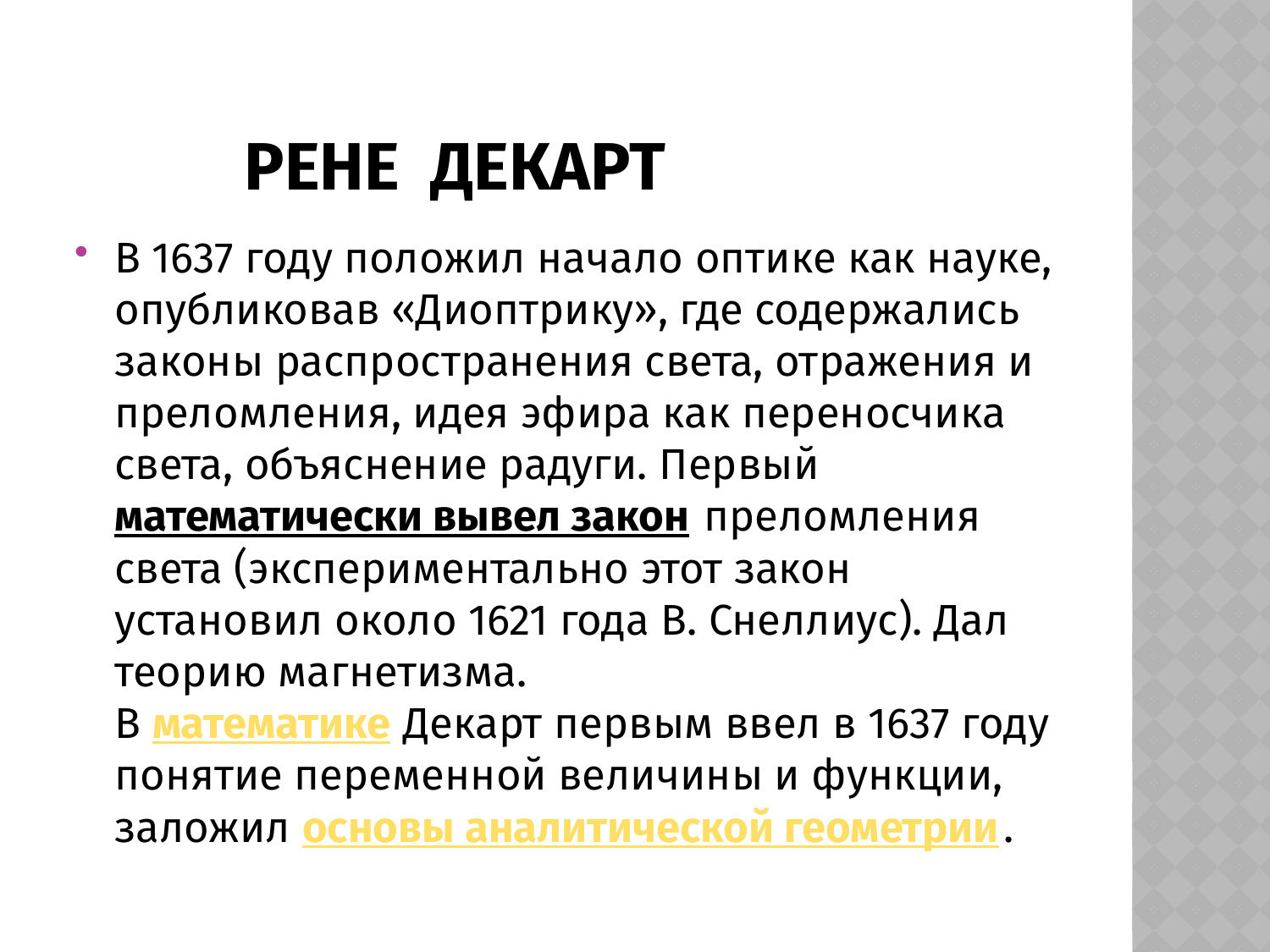

# Рене  Декарт
В 1637 году положил начало оптике как науке, опубликовав «Диоптрику», где содержались законы распространения света, отражения и преломления, идея эфира как переносчика света, объяснение радуги. Первый математически вывел закон преломления света (экспериментально этот закон установил около 1621 года В. Снеллиус). Дал теорию магнетизма. 
В математике Декарт первым ввел в 1637 году понятие переменной величины и функции, заложил основы аналитической геометрии.